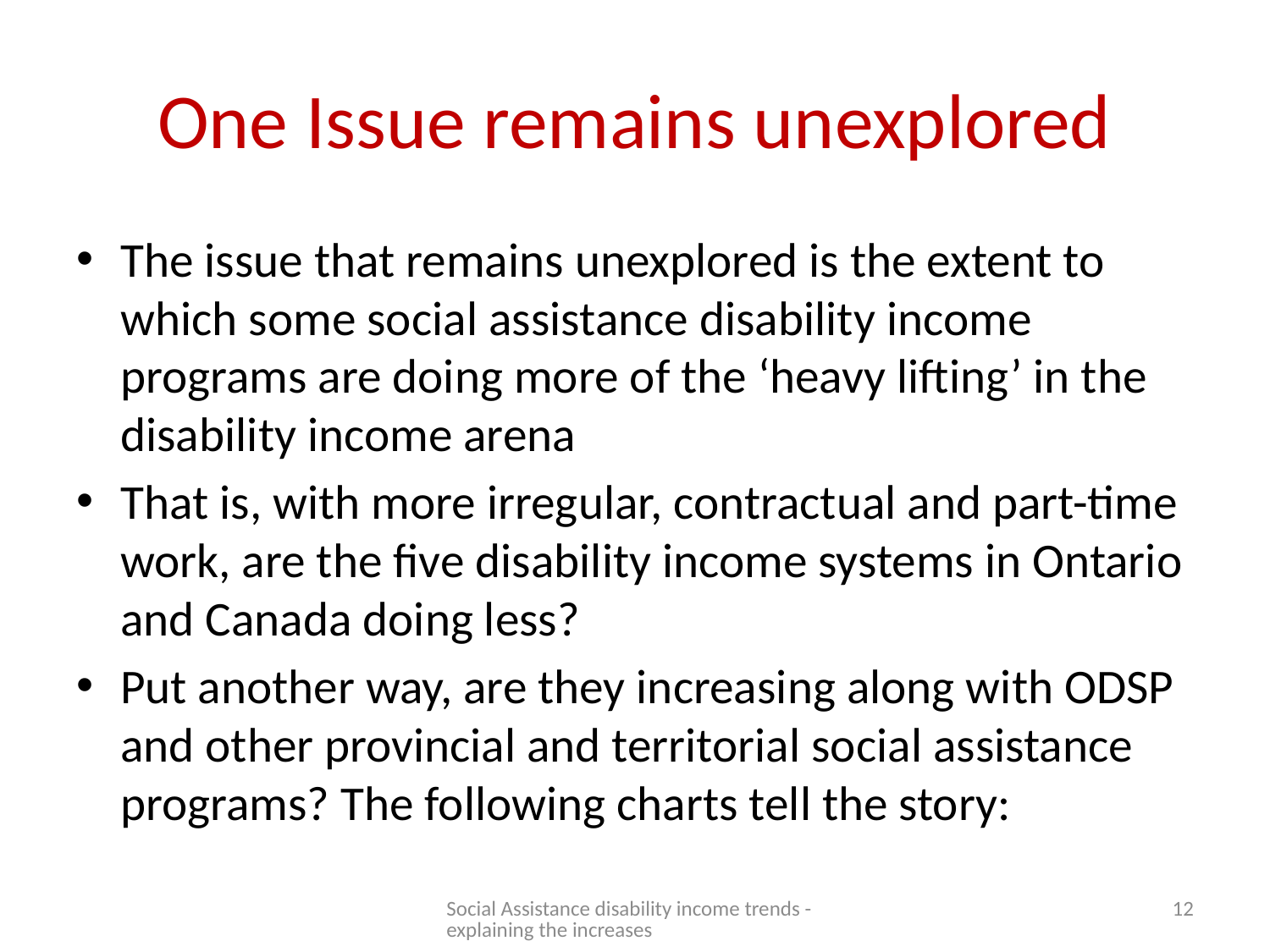

# One Issue remains unexplored
The issue that remains unexplored is the extent to which some social assistance disability income programs are doing more of the ‘heavy lifting’ in the disability income arena
That is, with more irregular, contractual and part-time work, are the five disability income systems in Ontario and Canada doing less?
Put another way, are they increasing along with ODSP and other provincial and territorial social assistance programs? The following charts tell the story:
Social Assistance disability income trends - explaining the increases
12